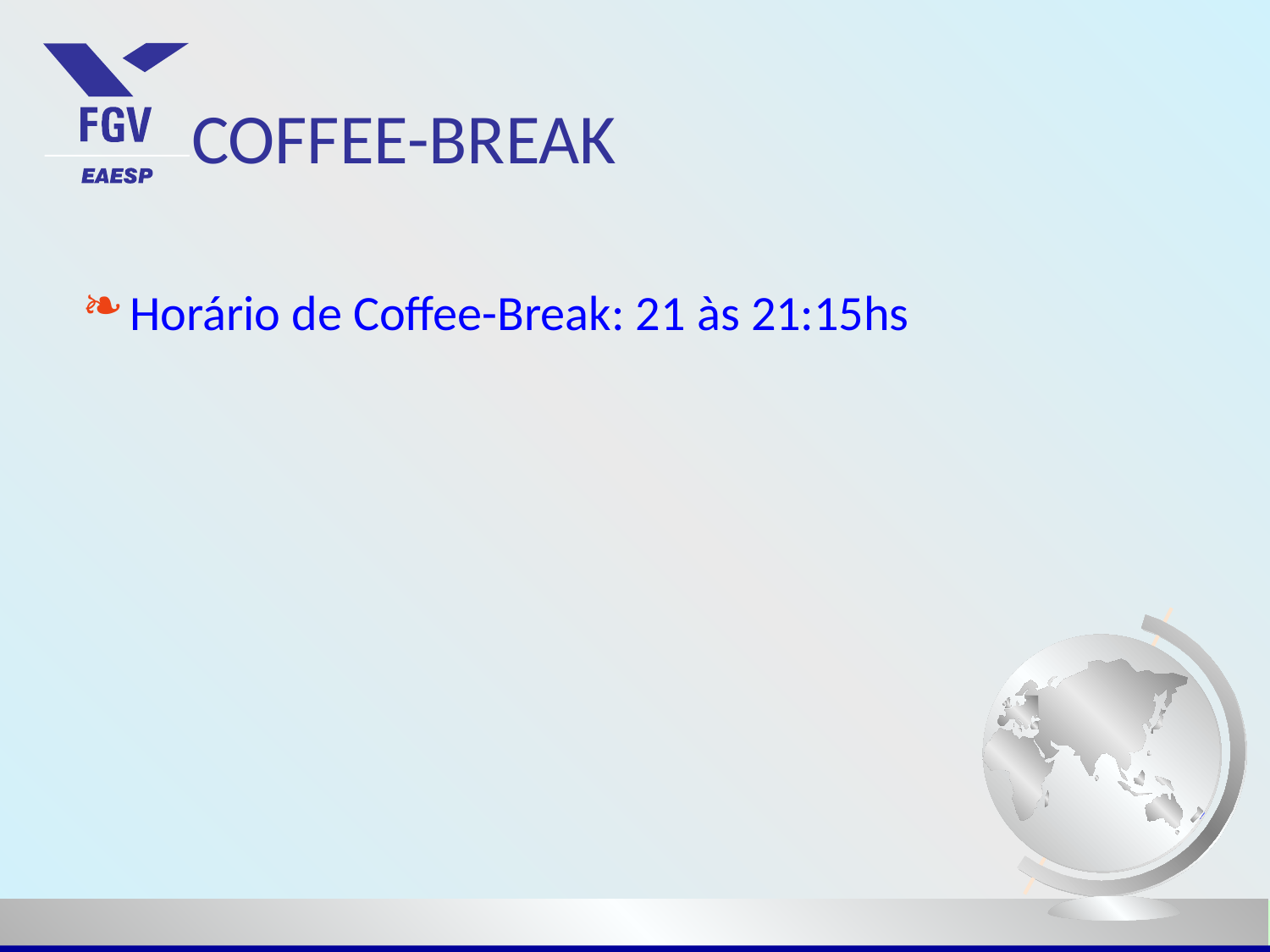

# COFFEE-BREAK
Horário de Coffee-Break: 21 às 21:15hs